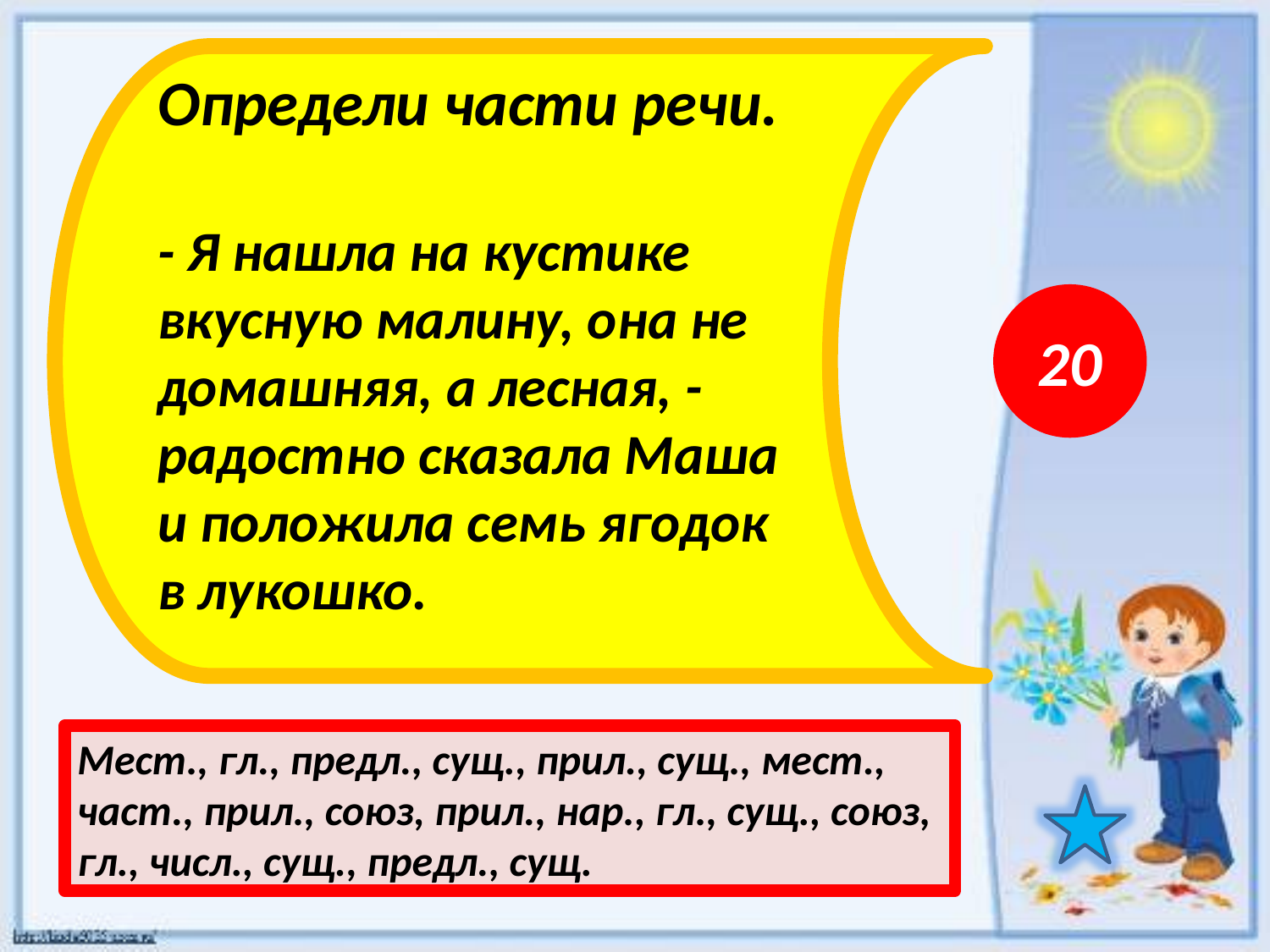

Определи части речи.

- Я нашла на кустике вкусную малину, она не домашняя, а лесная, - радостно сказала Маша и положила семь ягодок в лукошко.
20

Мест., гл., предл., сущ., прил., сущ., мест., част., прил., союз, прил., нар., гл., сущ., союз, гл., числ., сущ., предл., сущ.